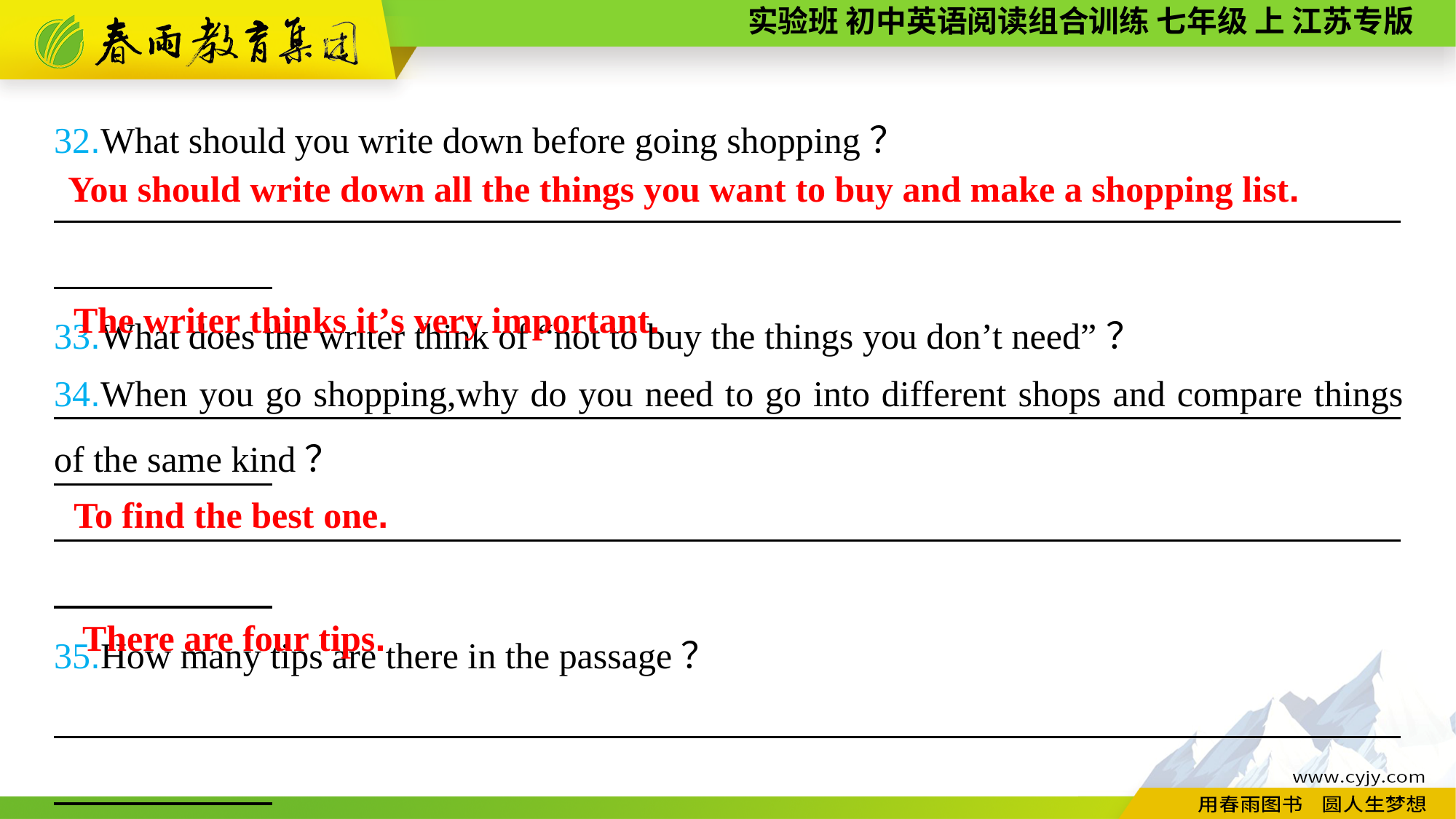

32.What should you write down before going shopping？
__________________________________________________________________________
33.What does the writer think of “not to buy the things you don’t need”？
__________________________________________________________________________
You should write down all the things you want to buy and make a shopping list.
The writer thinks it’s very important.
34.When you go shopping,why do you need to go into different shops and compare things of the same kind？
__________________________________________________________________________
35.How many tips are there in the passage？
__________________________________________________________________________
To find the best one.
There are four tips.